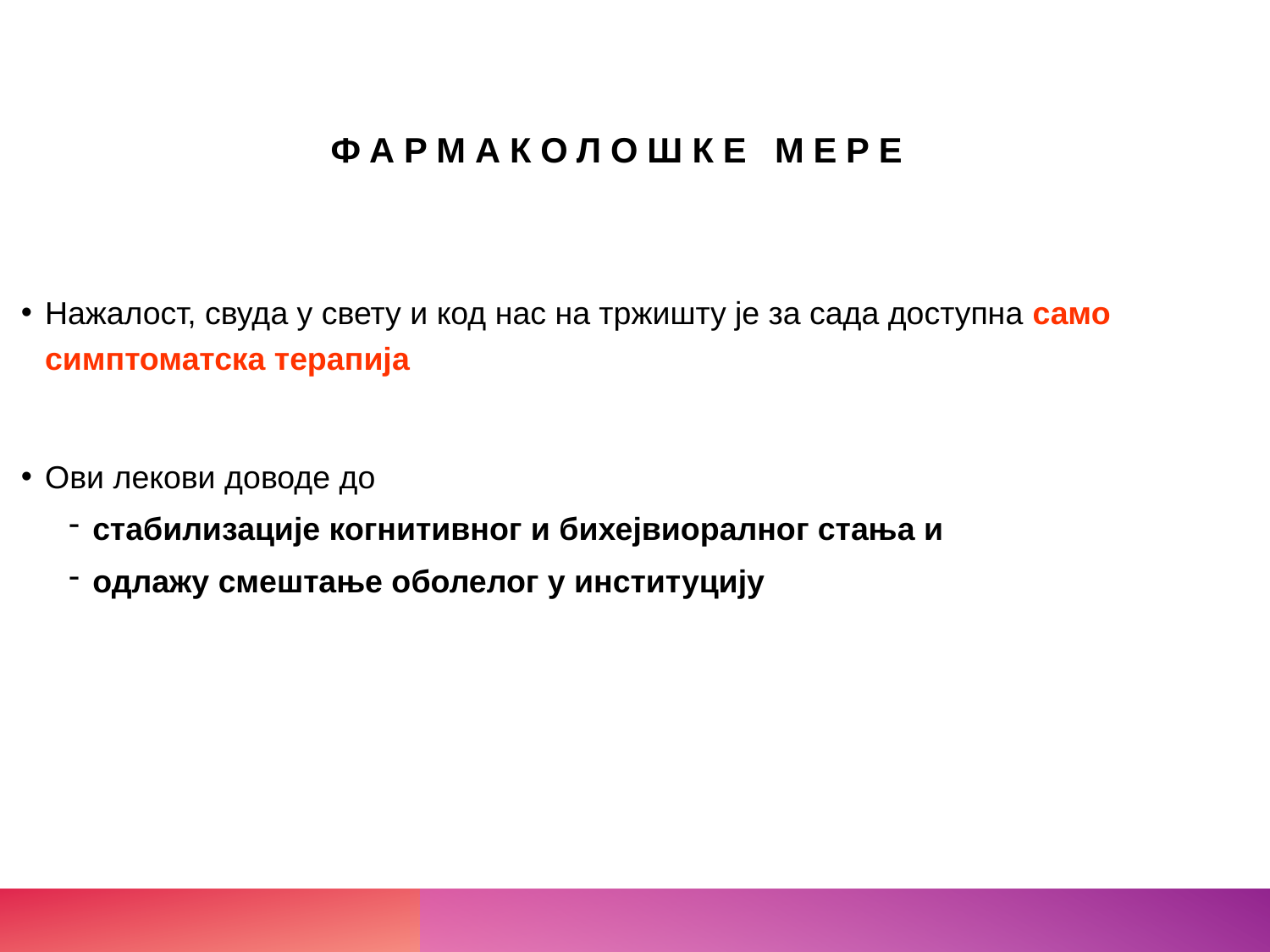

# Фармаколошке мере
Нажалост, свуда у свету и код нас на тржишту је за сада доступна само симптоматска терапија

Ови лекови доводе до
стабилизације когнитивног и бихејвиоралног стања и
одлажу смештање оболелог у институцију